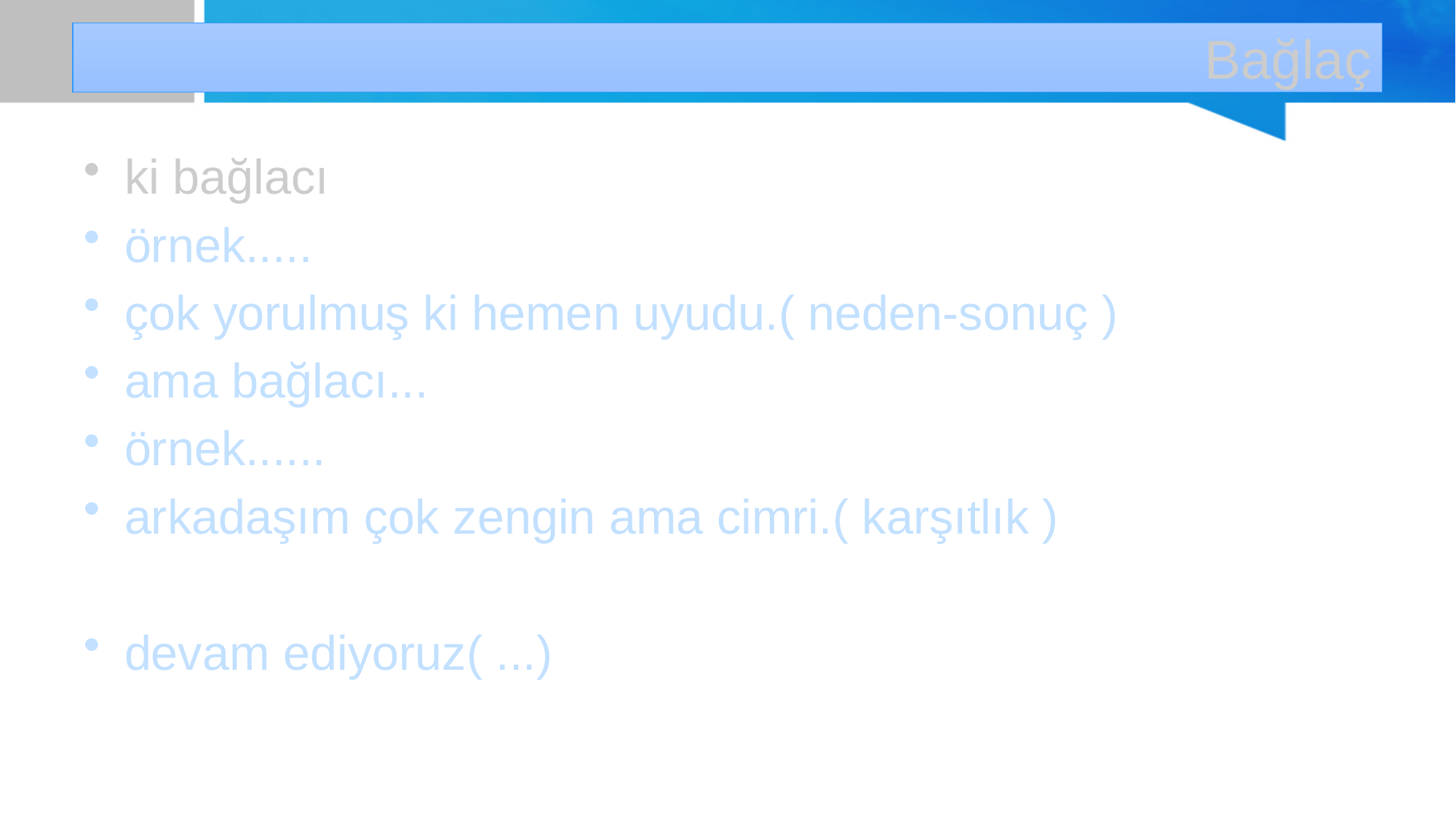

# Bağlaç
ki bağlacı
örnek.....
çok yorulmuş ki hemen uyudu.( neden-sonuç )
ama bağlacı...
örnek......
arkadaşım çok zengin ama cimri.( karşıtlık )

devam ediyoruz( ...)